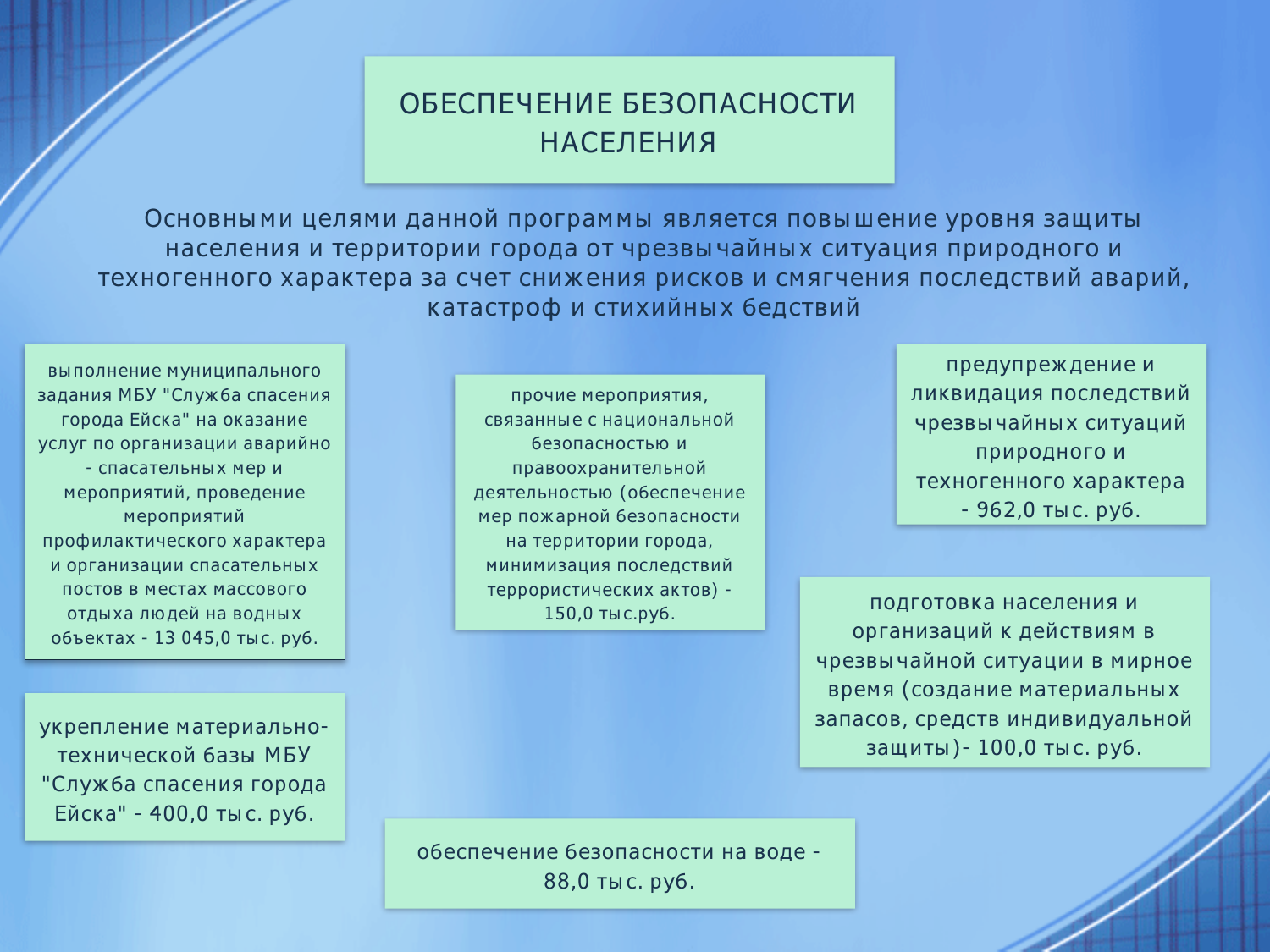

ОБЕСПЕЧЕНИЕ БЕЗОПАСНОСТИ НАСЕЛЕНИЯ
Основными целями данной программы является повышение уровня защиты населения и территории города от чрезвычайных ситуация природного и техногенного характера за счет снижения рисков и смягчения последствий аварий, катастроф и стихийных бедствий
выполнение муниципального задания МБУ "Служба спасения города Ейска" на оказание услуг по организации аварийно - спасательных мер и мероприятий, проведение мероприятий профилактического характера и организации спасательных постов в местах массового отдыха людей на водных объектах - 13 045,0 тыс. руб.
предупреждение и ликвидация последствий чрезвычайных ситуаций природного и техногенного характера - 962,0 тыс. руб.
прочие мероприятия, связанные с национальной безопасностью и правоохранительной деятельностью (обеспечение мер пожарной безопасности на территории города, минимизация последствий террористических актов) - 150,0 тыс.руб.
подготовка населения и организаций к действиям в чрезвычайной ситуации в мирное время (создание материальных запасов, средств индивидуальной защиты)- 100,0 тыс. руб.
укрепление материально-технической базы МБУ "Служба спасения города Ейска" - 400,0 тыс. руб.
обеспечение безопасности на воде - 88,0 тыс. руб.